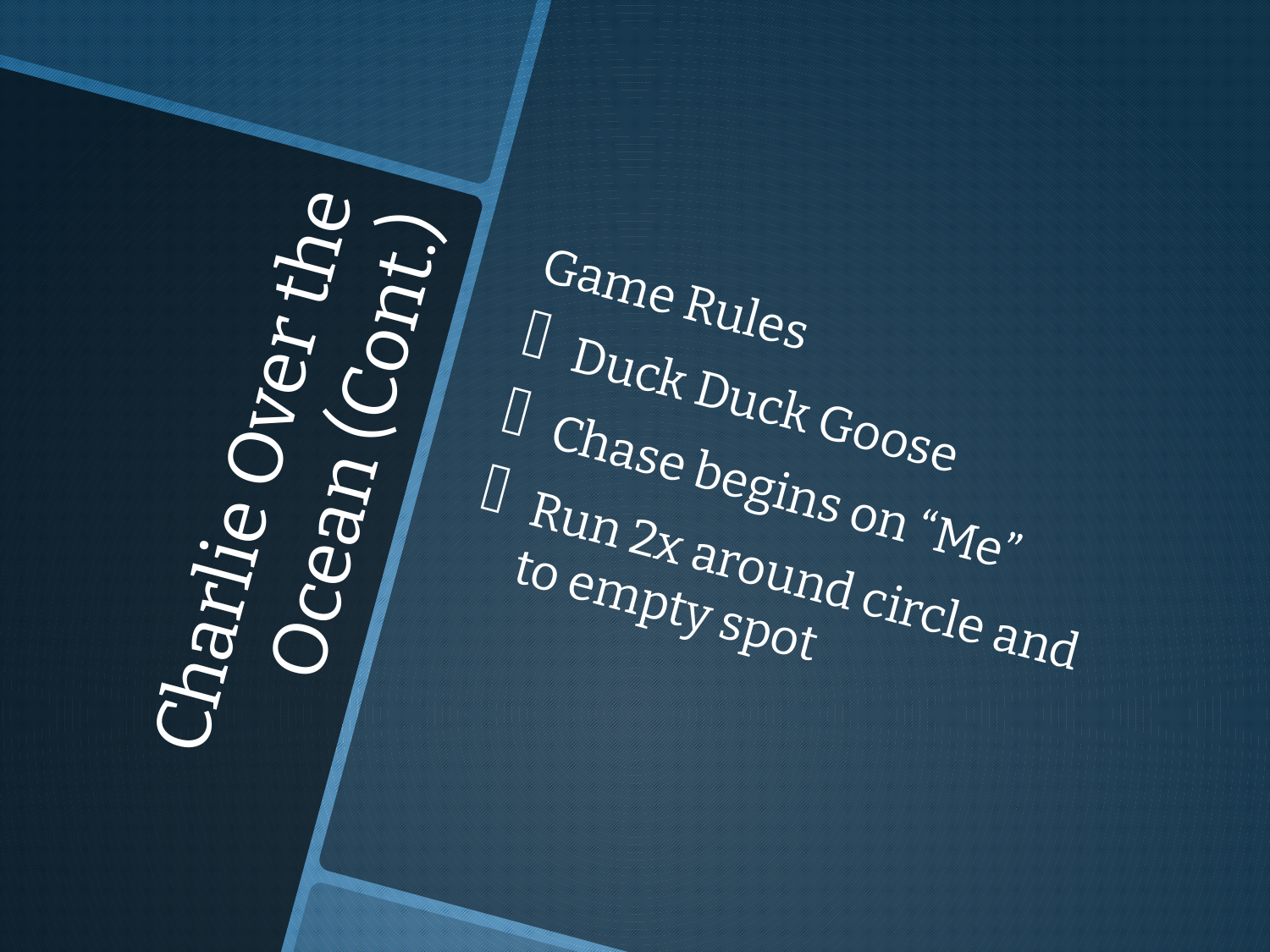

Game Rules
Duck Duck Goose
Chase begins on “Me”
Run 2x around circle and to empty spot
# Charlie Over the Ocean (Cont.)